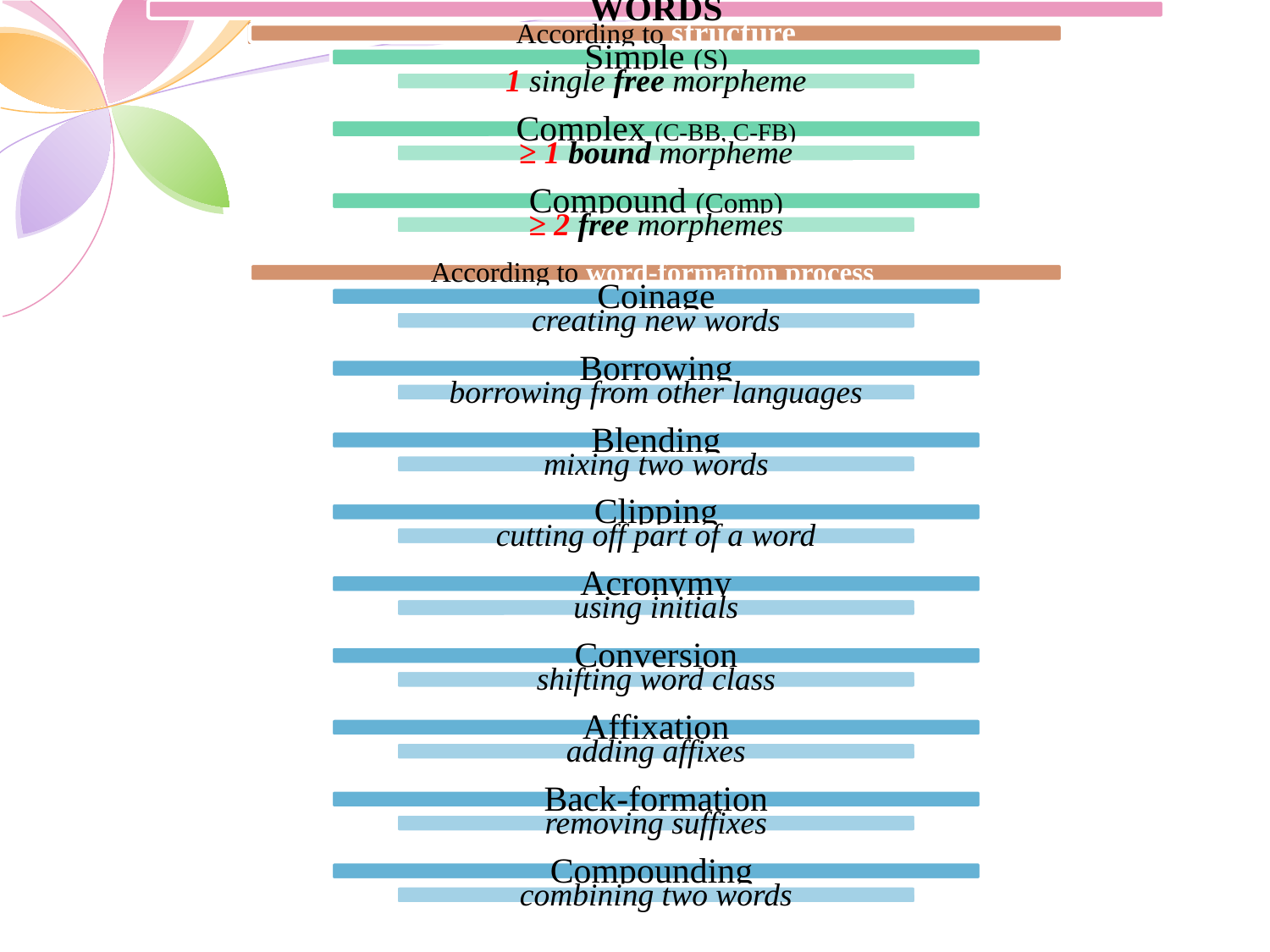

WORDS
According to structure
Simple (S)
Complex (C-BB, C-FB)
According to word-formation process
Coinage
Compound (Comp)
Borrowing
Blending
Clipping
Acronymy
Conversion
Affixation
Back-formation
Compounding
1 single free morpheme
≥ 1 bound morpheme
≥ 2 free morphemes
creating new words
borrowing from other languages
mixing two words
cutting off part of a word
using initials
shifting word class
adding affixes
removing suffixes
combining two words